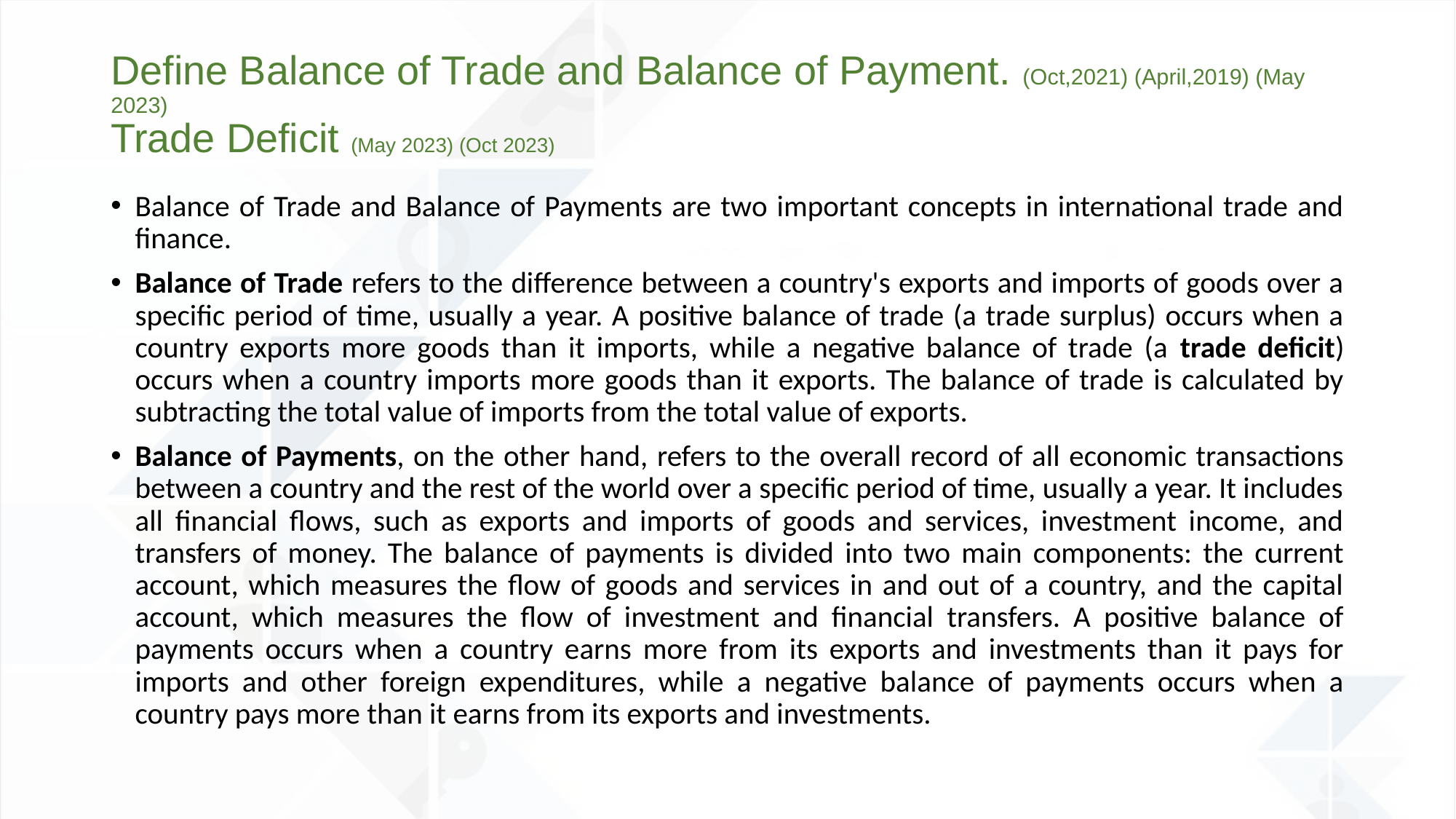

# Define Balance of Trade and Balance of Payment. (Oct,2021) (April,2019) (May 2023) Trade Deficit (May 2023) (Oct 2023)
Balance of Trade and Balance of Payments are two important concepts in international trade and finance.
Balance of Trade refers to the difference between a country's exports and imports of goods over a specific period of time, usually a year. A positive balance of trade (a trade surplus) occurs when a country exports more goods than it imports, while a negative balance of trade (a trade deficit) occurs when a country imports more goods than it exports. The balance of trade is calculated by subtracting the total value of imports from the total value of exports.
Balance of Payments, on the other hand, refers to the overall record of all economic transactions between a country and the rest of the world over a specific period of time, usually a year. It includes all financial flows, such as exports and imports of goods and services, investment income, and transfers of money. The balance of payments is divided into two main components: the current account, which measures the flow of goods and services in and out of a country, and the capital account, which measures the flow of investment and financial transfers. A positive balance of payments occurs when a country earns more from its exports and investments than it pays for imports and other foreign expenditures, while a negative balance of payments occurs when a country pays more than it earns from its exports and investments.